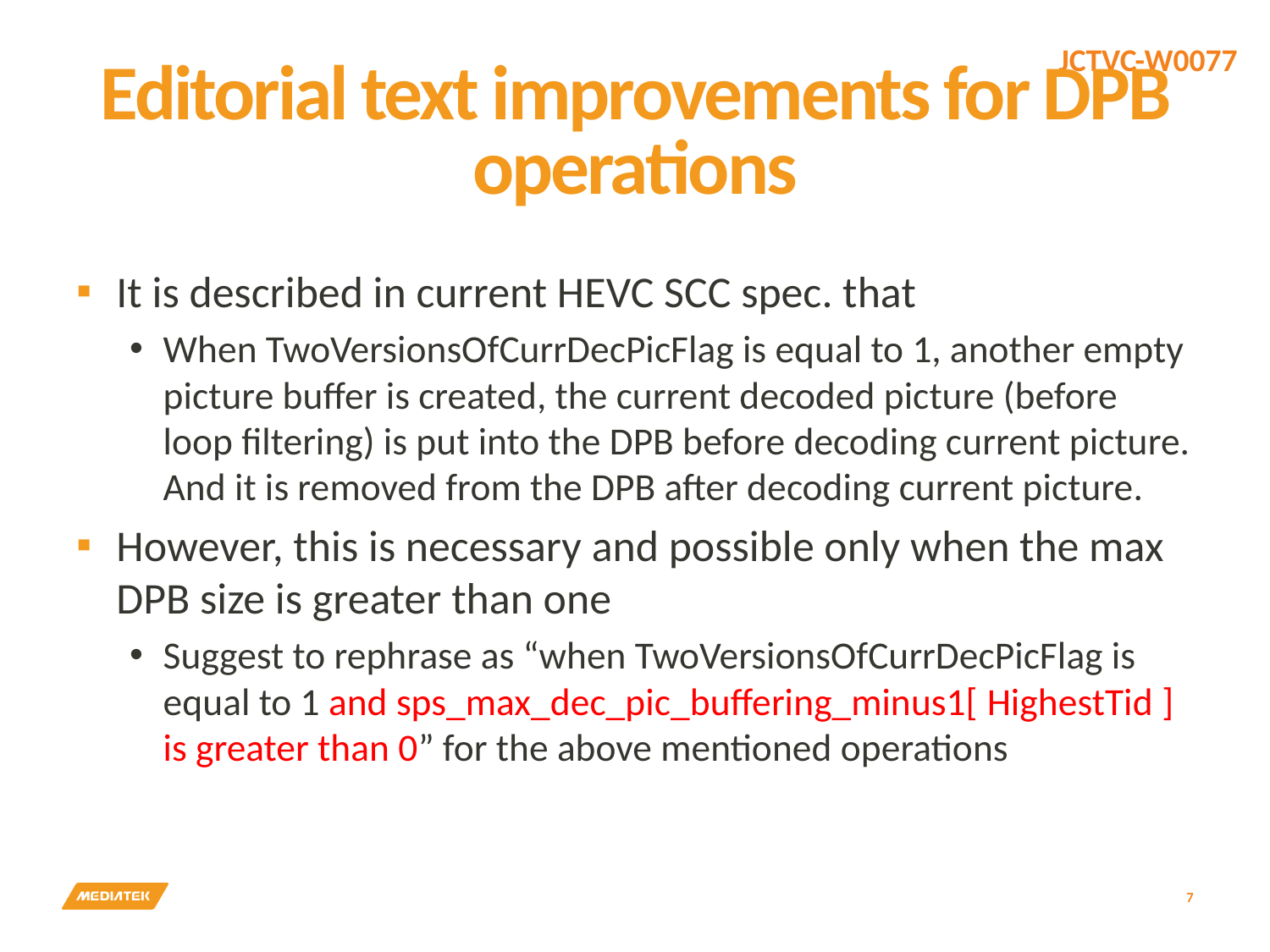

# Editorial text improvements for DPB operations
It is described in current HEVC SCC spec. that
When TwoVersionsOfCurrDecPicFlag is equal to 1, another empty picture buffer is created, the current decoded picture (before loop filtering) is put into the DPB before decoding current picture. And it is removed from the DPB after decoding current picture.
However, this is necessary and possible only when the max DPB size is greater than one
Suggest to rephrase as “when TwoVersionsOfCurrDecPicFlag is equal to 1 and sps_max_dec_pic_buffering_minus1[ HighestTid ] is greater than 0” for the above mentioned operations
7